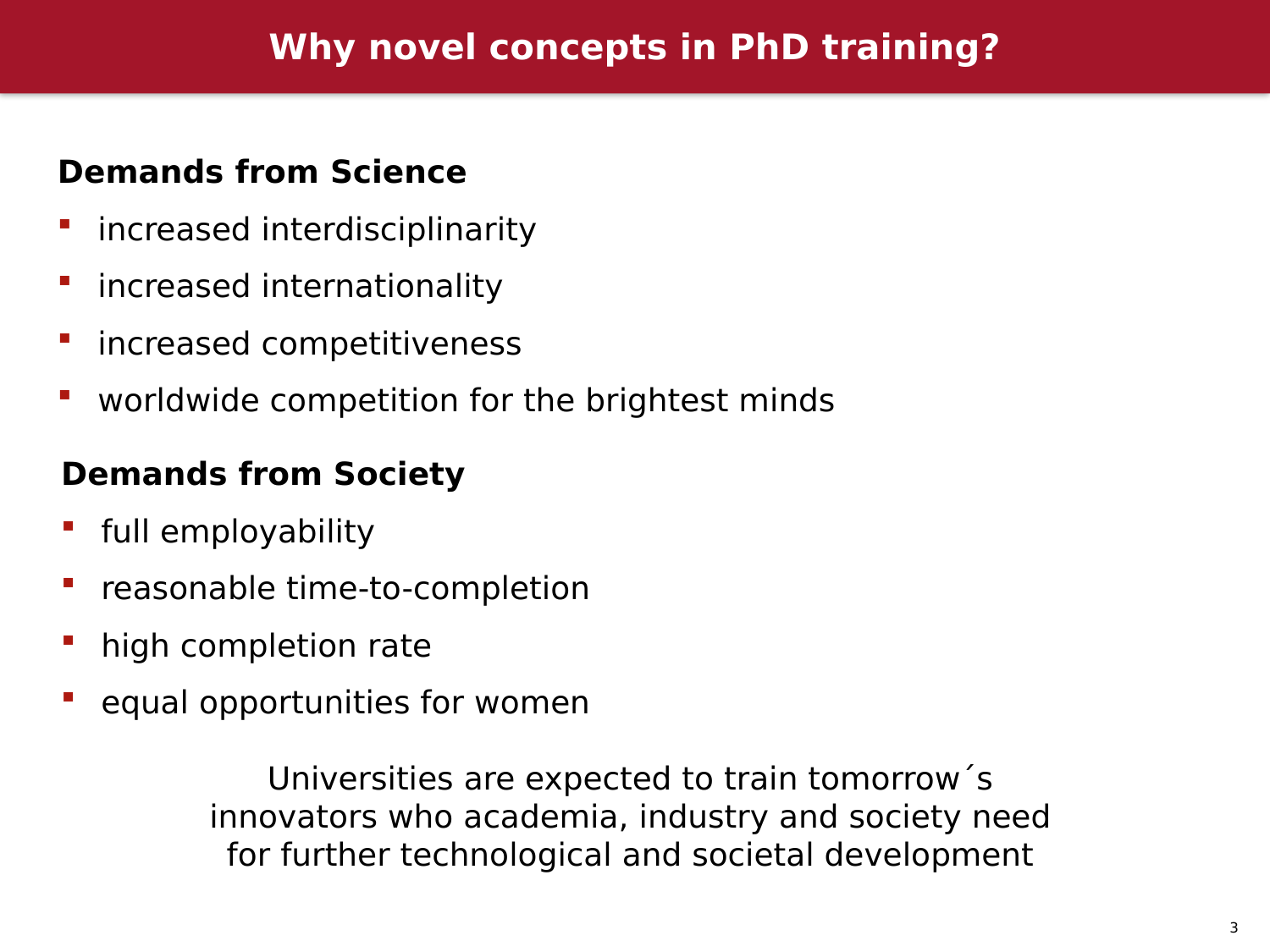

Why novel concepts in PhD training?
Demands from Science
 increased interdisciplinarity
 increased internationality
 increased competitiveness
 worldwide competition for the brightest minds
Demands from Society
 full employability
 reasonable time-to-completion
 high completion rate
 equal opportunities for women
Universities are expected to train tomorrow´s
innovators who academia, industry and society need
for further technological and societal development